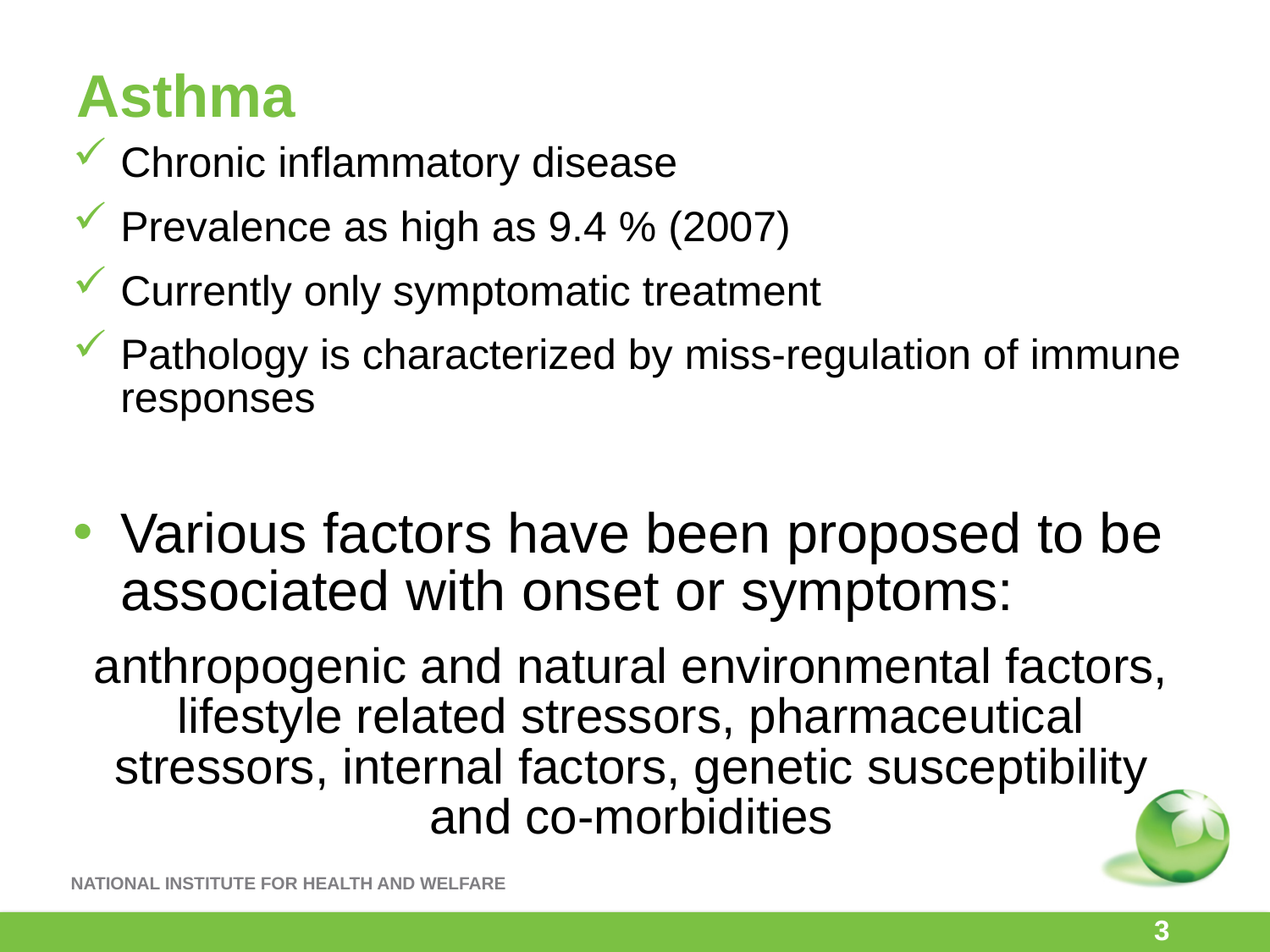

# Asthma
Chronic inflammatory disease
Prevalence as high as 9.4 % (2007)
Currently only symptomatic treatment
Pathology is characterized by miss-regulation of immune responses

Various factors have been proposed to be associated with onset or symptoms:
anthropogenic and natural environmental factors, lifestyle related stressors, pharmaceutical stressors, internal factors, genetic susceptibility and co-morbidities

3